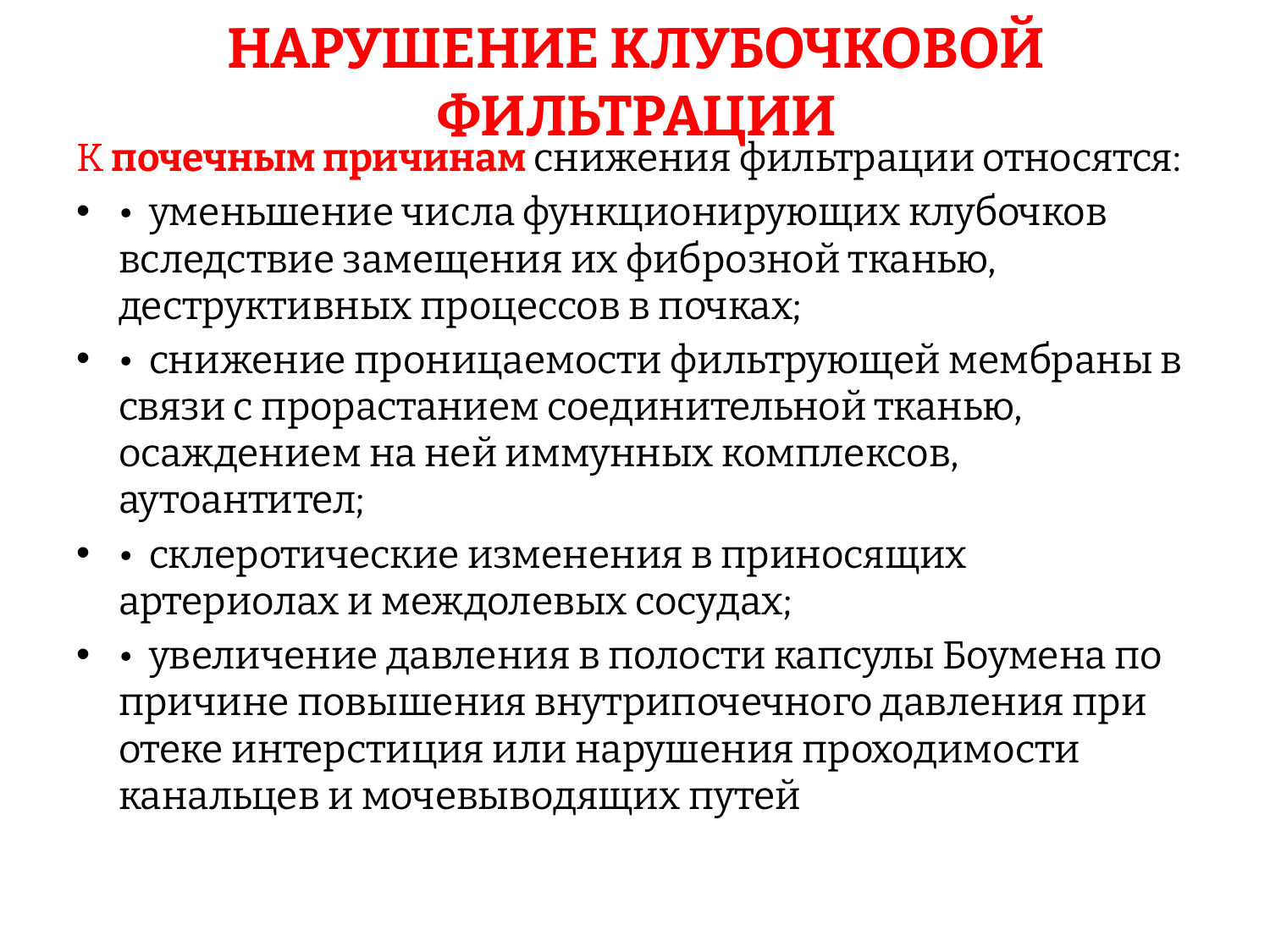

# НАРУШЕНИЕ КЛУБОЧКОВОЙ ФИЛЬТРАЦИИ
К почечным причинам снижения фильтрации относятся:
•  уменьшение числа функционирующих клубочков вследствие замещения их фиброзной тканью, деструктивных процессов в почках;
•  снижение проницаемости фильтрующей мембраны в связи с прорастанием соединительной тканью, осаждением на ней иммунных комплексов, аутоантител;
•  склеротические изменения в приносящих артериолах и междолевых сосудах;
•  увеличение давления в полости капсулы Боумена по причине повышения внутрипочечного давления при отеке интерстиция или нарушения проходимости канальцев и мочевыводящих путей